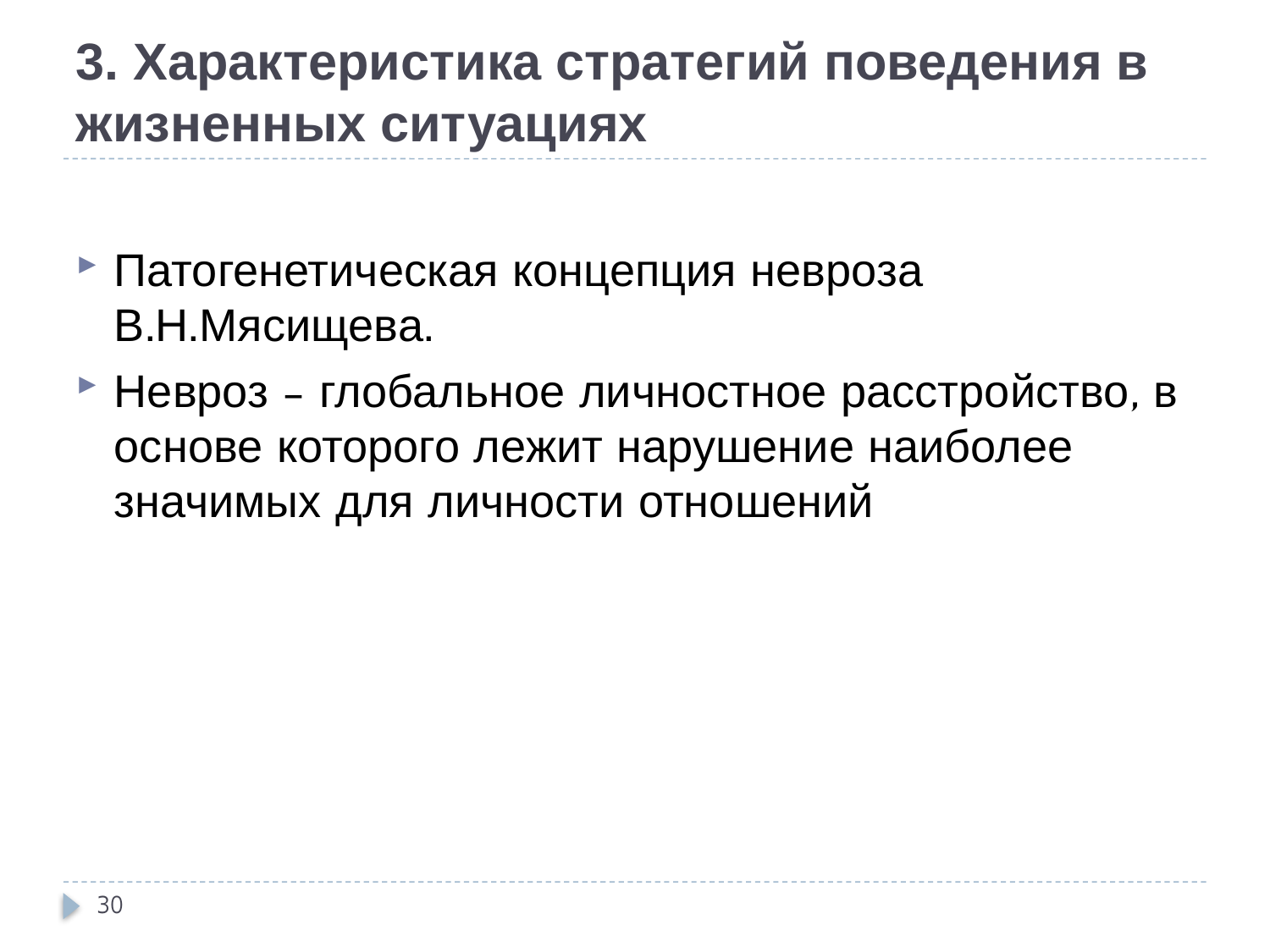

# 3. Характеристика стратегий поведения в жизненных ситуациях

Патогенетическая концепция невроза В.Н.Мясищева.
Невроз – глобальное личностное расстройство, в основе которого лежит нарушение наиболее значимых для личности отношений
30